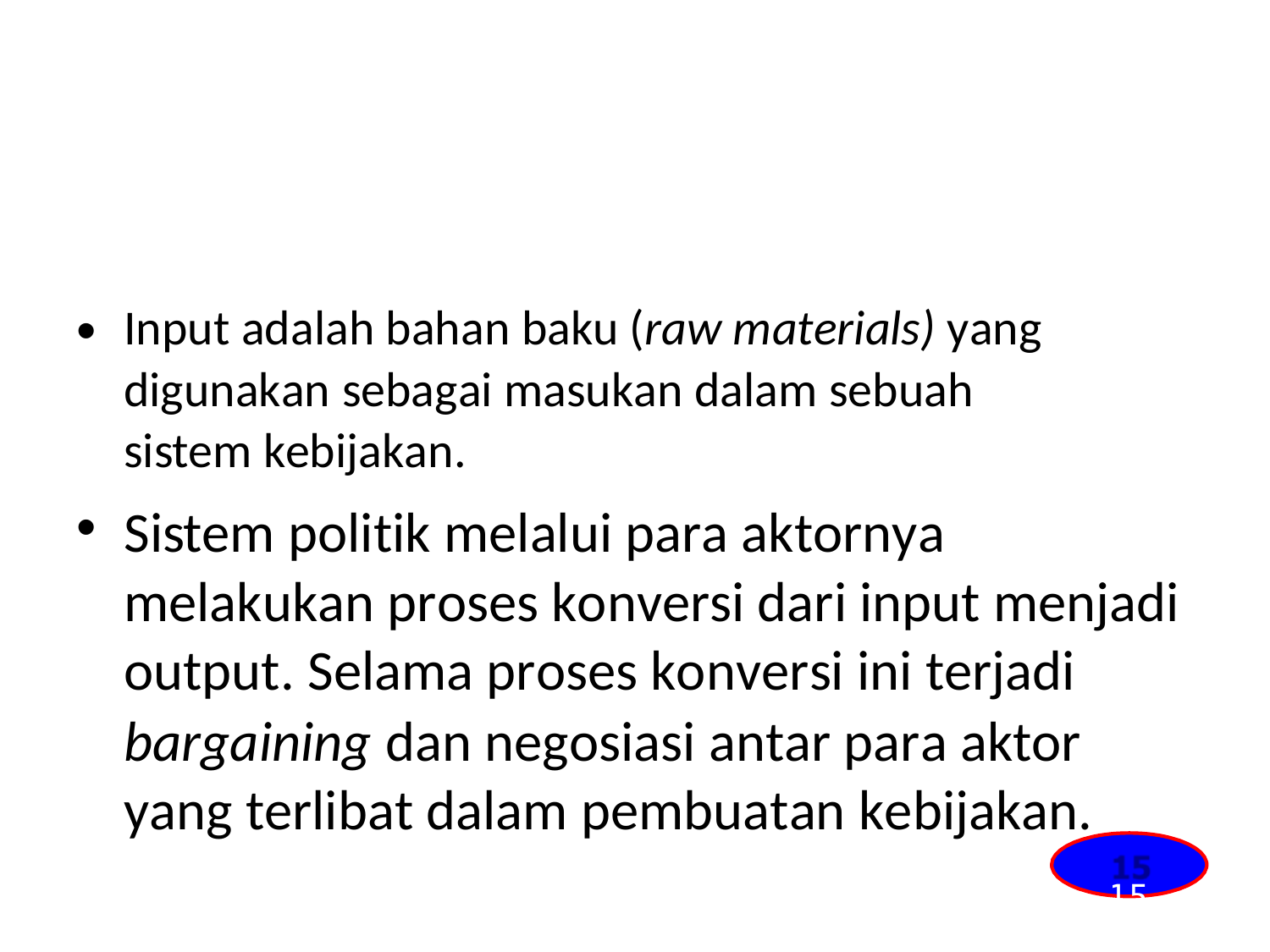

•
Input adalah bahan baku (raw materials) yang
digunakan sebagai masukan dalam sebuah
sistem kebijakan.
Sistem politik melalui para aktornya
melakukan proses konversi dari input menjadi
output. Selama proses konversi ini terjadi
bargaining dan negosiasi antar para aktor
yang terlibat dalam pembuatan kebijakan.
15
•